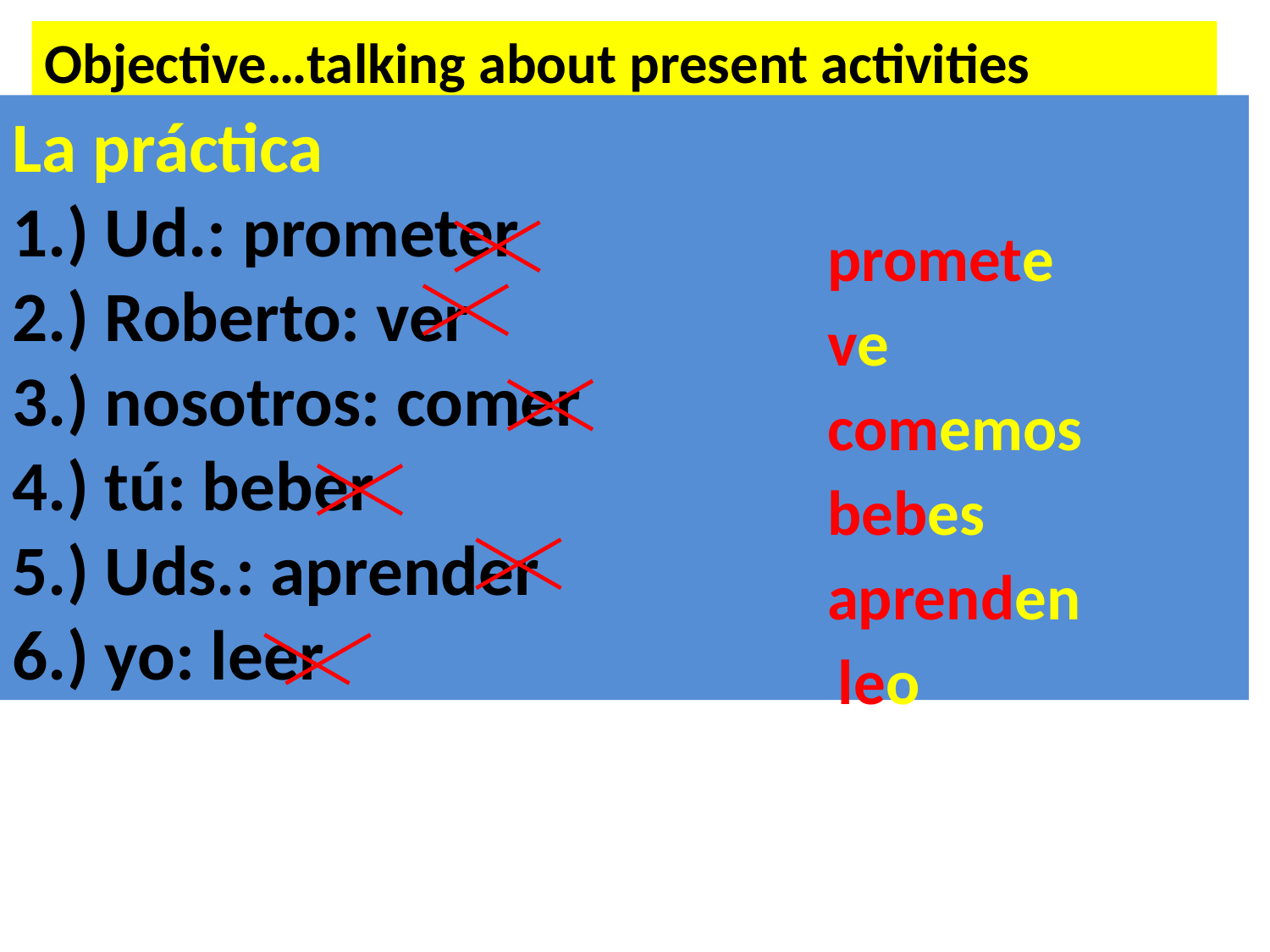

Objective…talking about present activities
La práctica
1.) Ud.: prometer
2.) Roberto: ver
3.) nosotros: comer
4.) tú: beber
5.) Uds.: aprender
6.) yo: leer
promete

ve

comemos

bebes

aprenden

leo